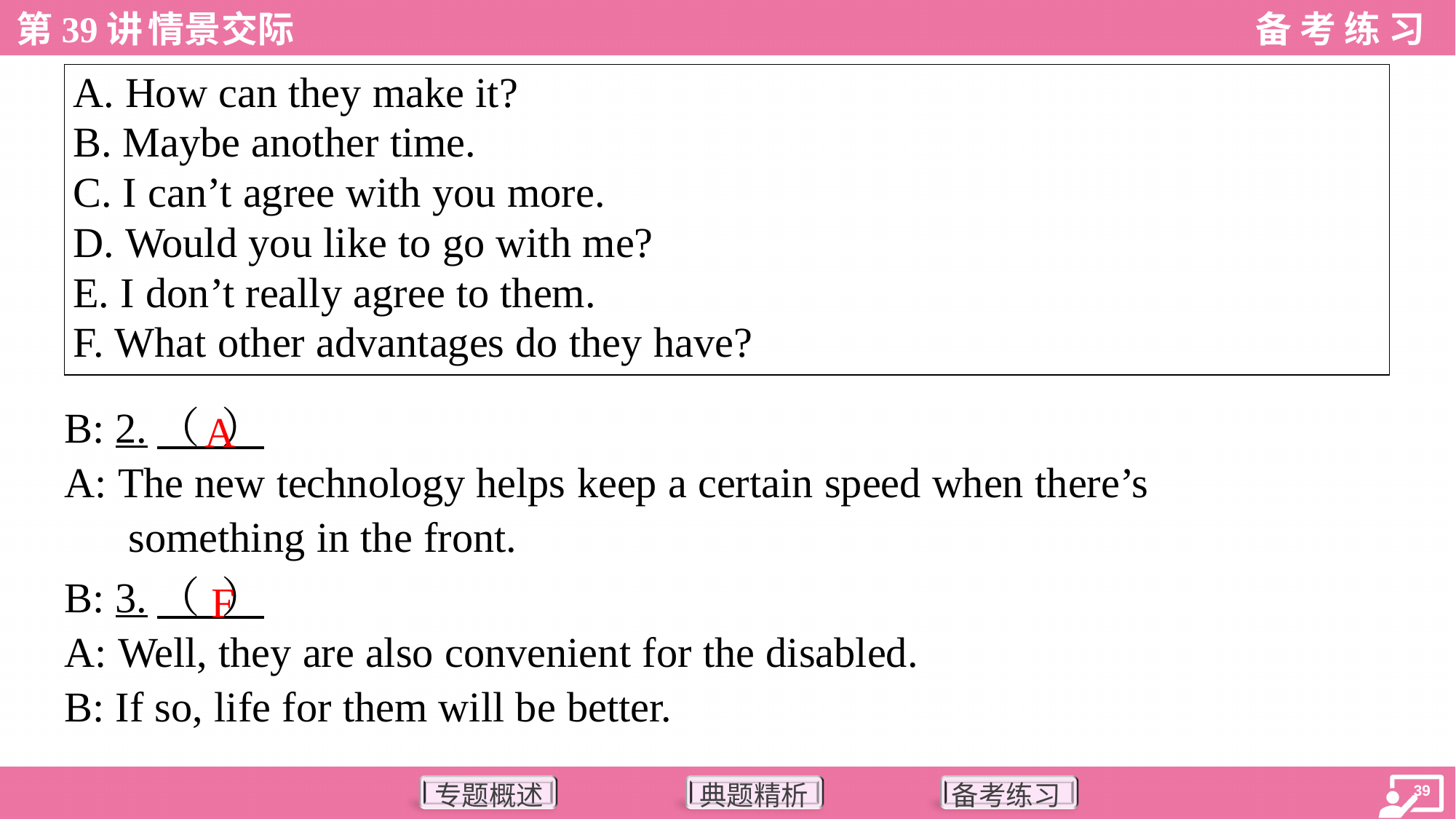

| A. How can they make it? B. Maybe another time. C. I can’t agree with you more. D. Would you like to go with me? E. I don’t really agree to them. F. What other advantages do they have? |
| --- |
A
B: 2.（  ）
A: The new technology helps keep a certain speed when there’s
something in the front.
F
B: 3.（  ）
A: Well, they are also convenient for the disabled.
B: If so, life for them will be better.